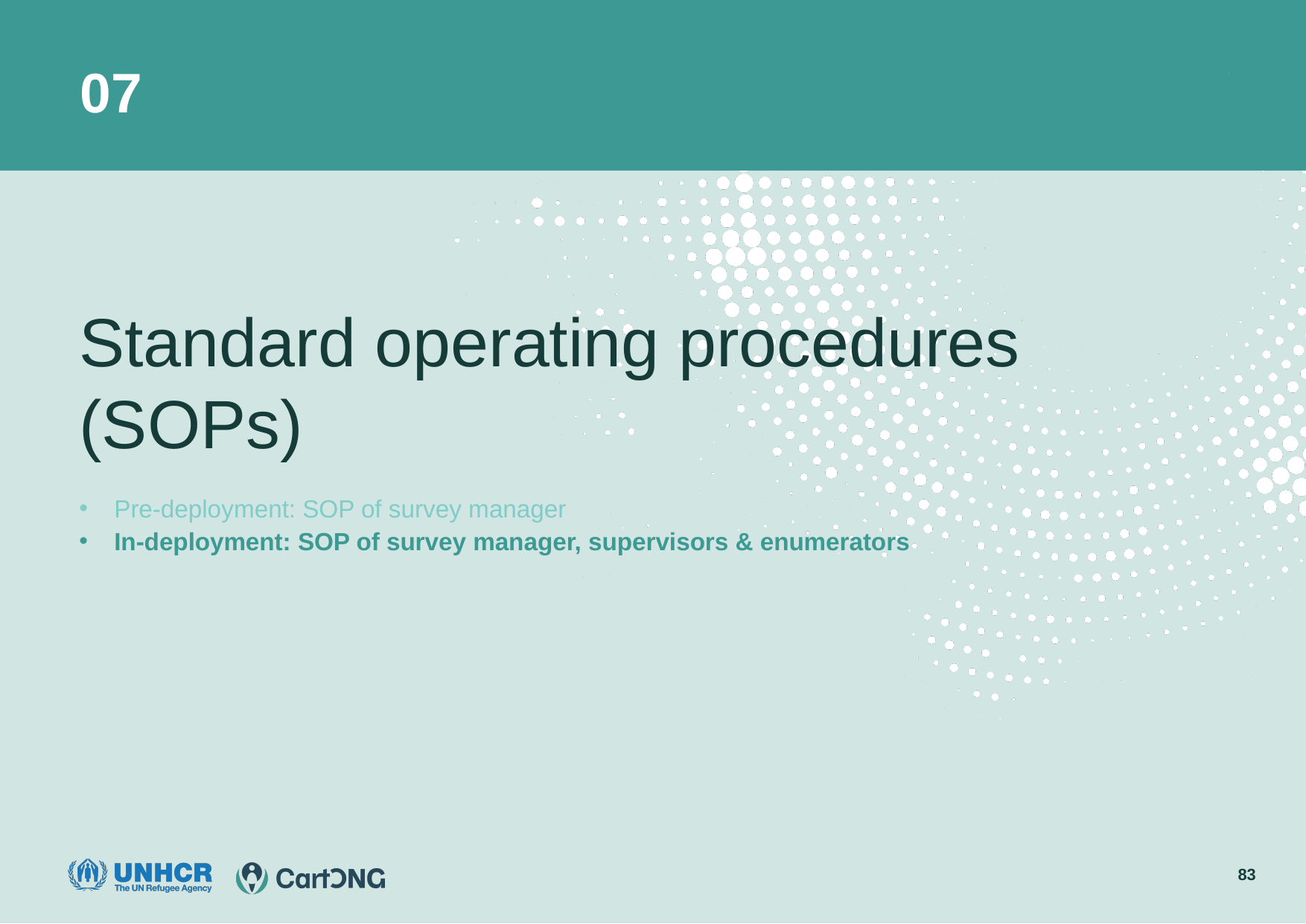

07
Standard operating procedures (SOPs)
Pre-deployment: SOP of survey manager
In-deployment: SOP of survey manager, supervisors & enumerators

83